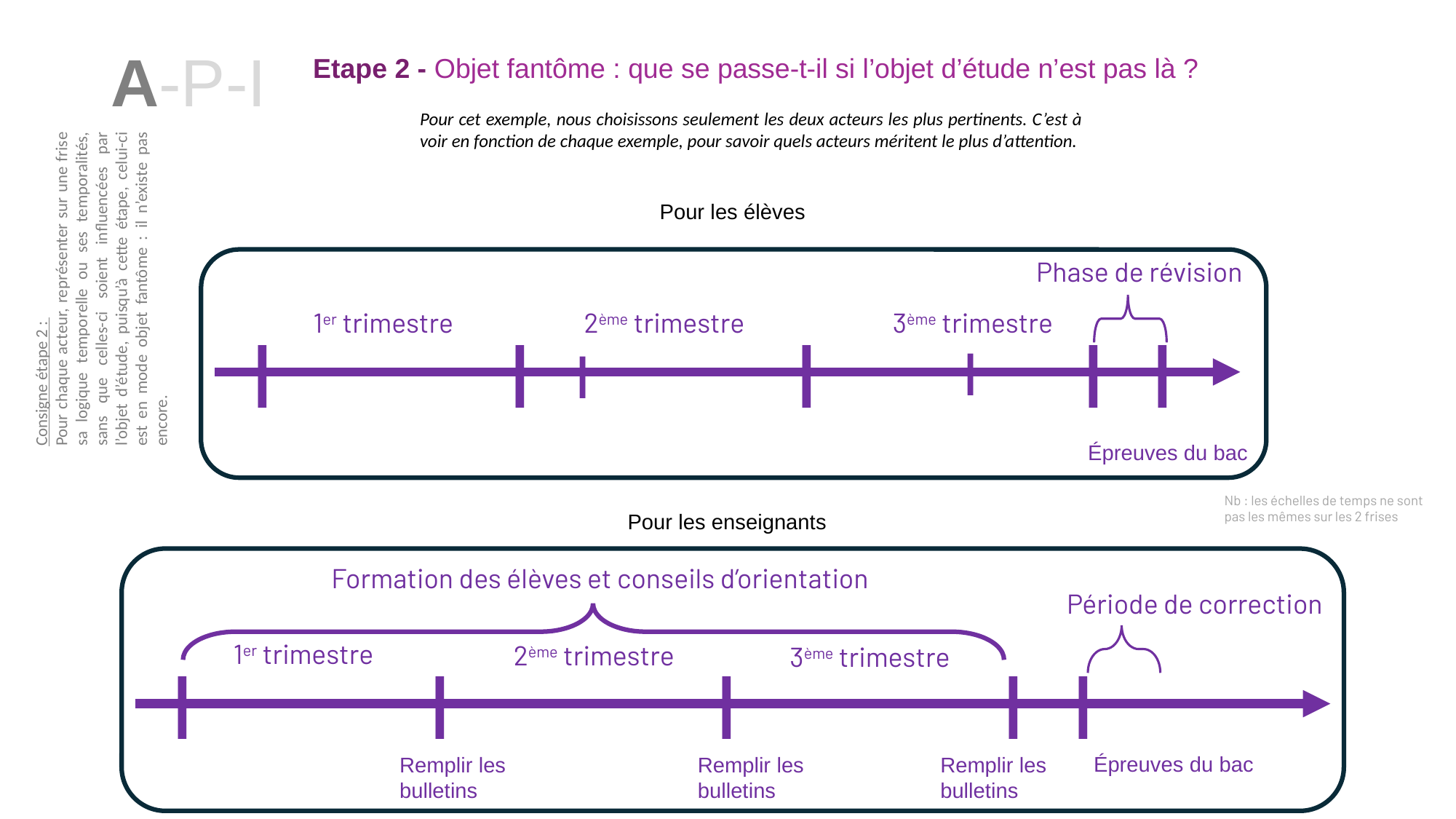

A-P-I
Etape 2 - Objet fantôme : que se passe-t-il si l’objet d’étude n’est pas là ?
Pour cet exemple, nous choisissons seulement les deux acteurs les plus pertinents. C’est à voir en fonction de chaque exemple, pour savoir quels acteurs méritent le plus d’attention.
Pour les élèves
Consigne étape 2 :
Pour chaque acteur, représenter sur une frise sa logique temporelle ou ses temporalités, sans que celles-ci soient influencées par l’objet d’étude, puisqu’à cette étape, celui-ci est en mode objet fantôme : il n’existe pas encore.

Phase de révision

1er trimestre
2ème trimestre
3ème trimestre
I
I
I
I
I
I
I
Épreuves du bac
Nb : les échelles de temps ne sont pas les mêmes sur les 2 frises
Pour les enseignants

Formation des élèves et conseils d’orientation
Période de correction

1er trimestre
2ème trimestre
3ème trimestre
I
I
I
I
I
Épreuves du bac
Remplir les bulletins
Remplir les bulletins
Remplir les bulletins